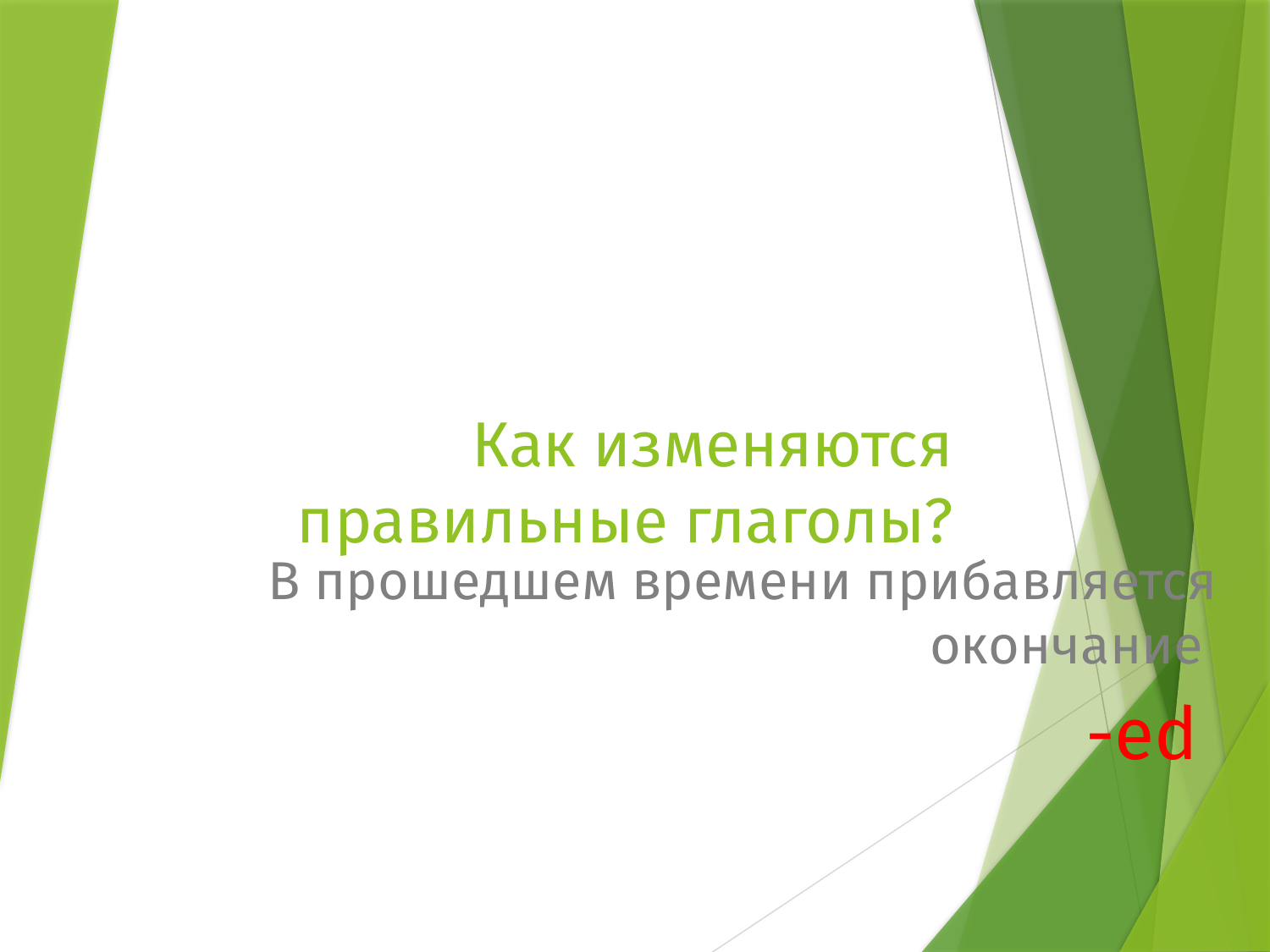

# Как изменяются правильные глаголы?
В прошедшем времени прибавляется окончание
-ed